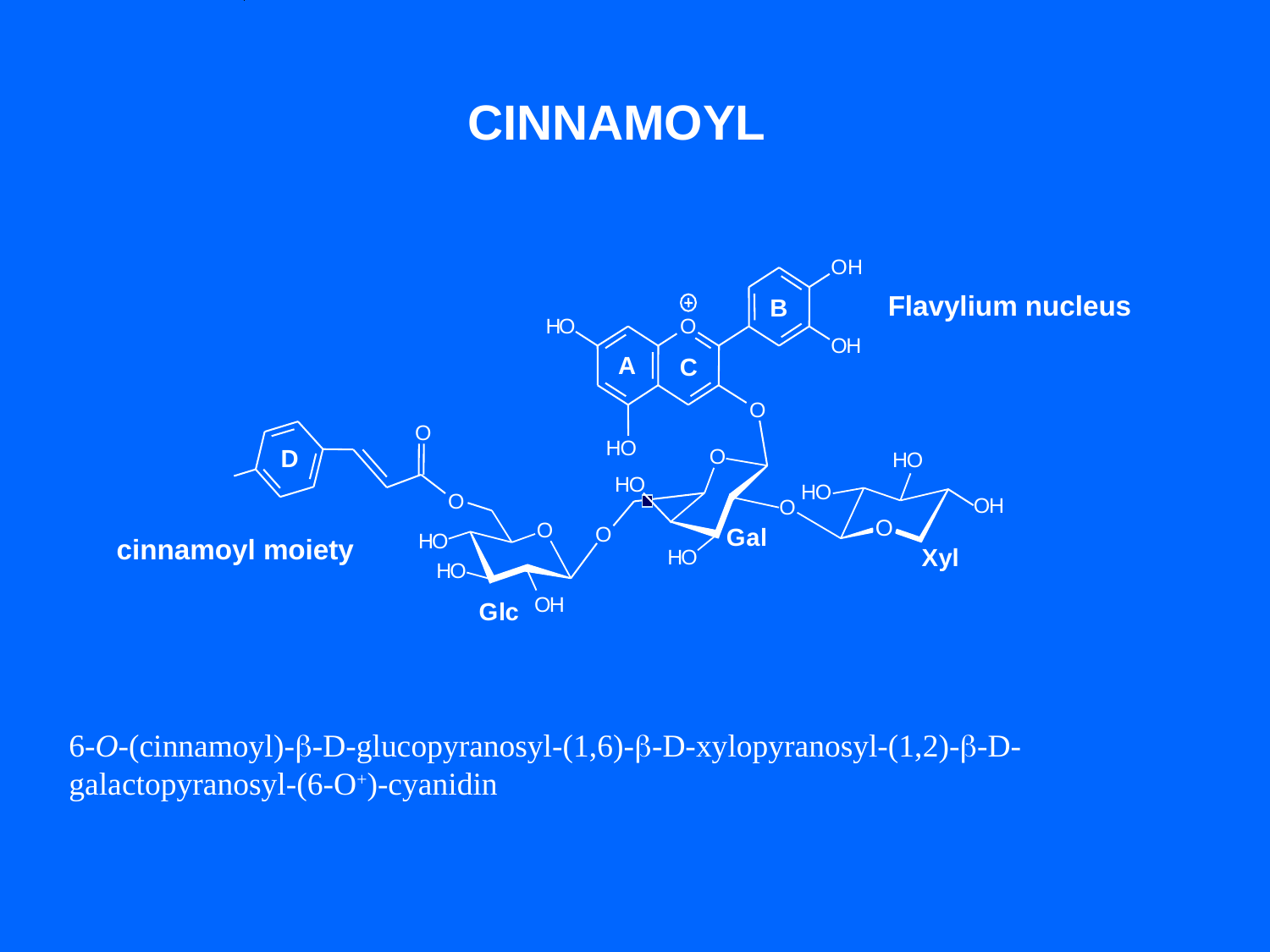

CINNAMOYL
O
H

Flavylium nucleus

B

H
O
O

O
H

A
C

O

O

H
O
D
O

H
O

H
O

H
O

O

O
H

O

O
O
O

G
a
l
cinnamoyl moiety
H
O

X
y
l

H
O
H
O

O
H
G
l
c
6-O-(cinnamoyl)-β-D-glucopyranosyl-(1,6)-β-D-xylopyranosyl-(1,2)-β-D-galactopyranosyl-(6-O+)-cyanidin